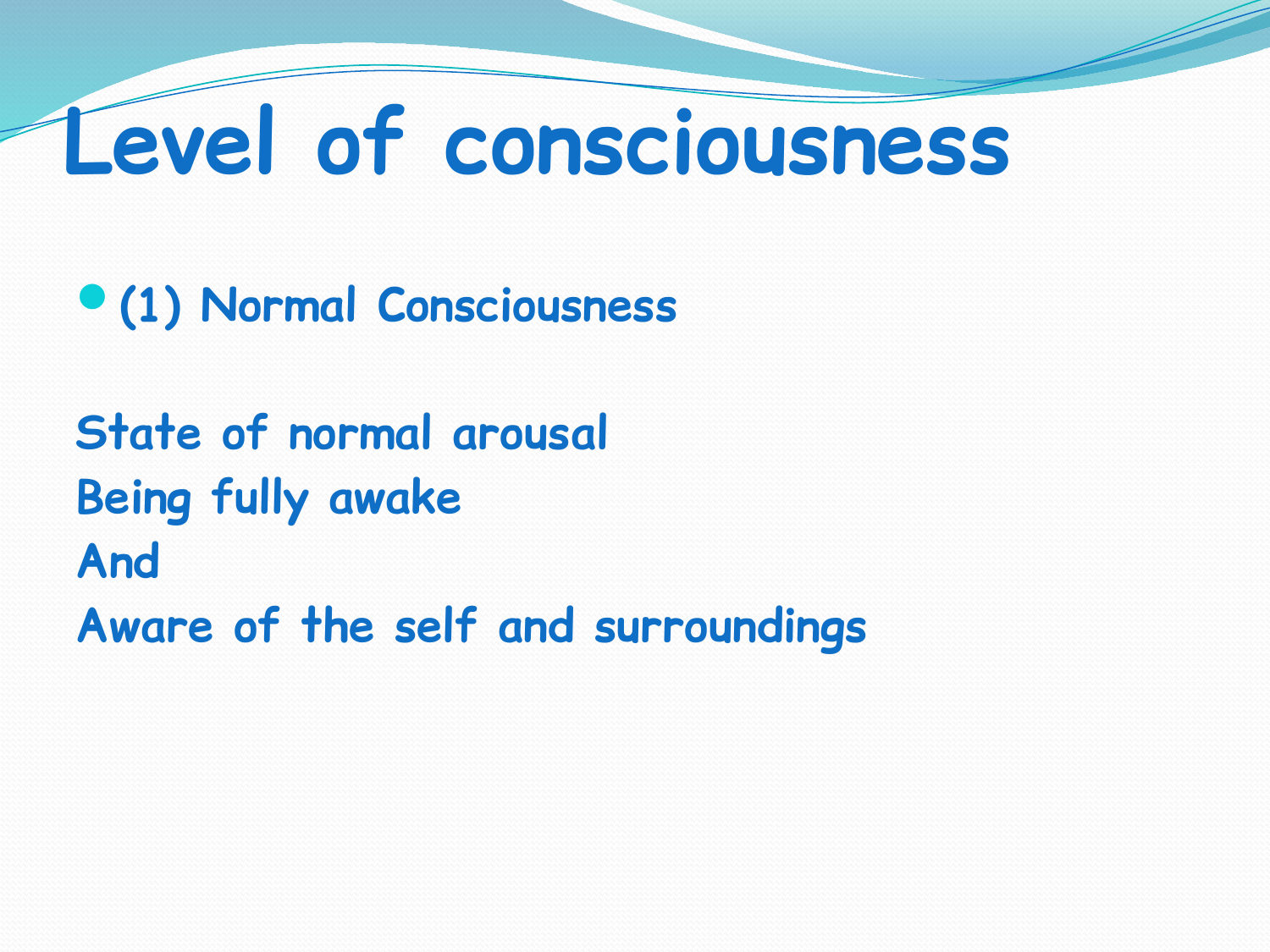

# Level of consciousness
(1) Normal Consciousness

State of normal arousal
Being fully awake
And
Aware of the self and surroundings